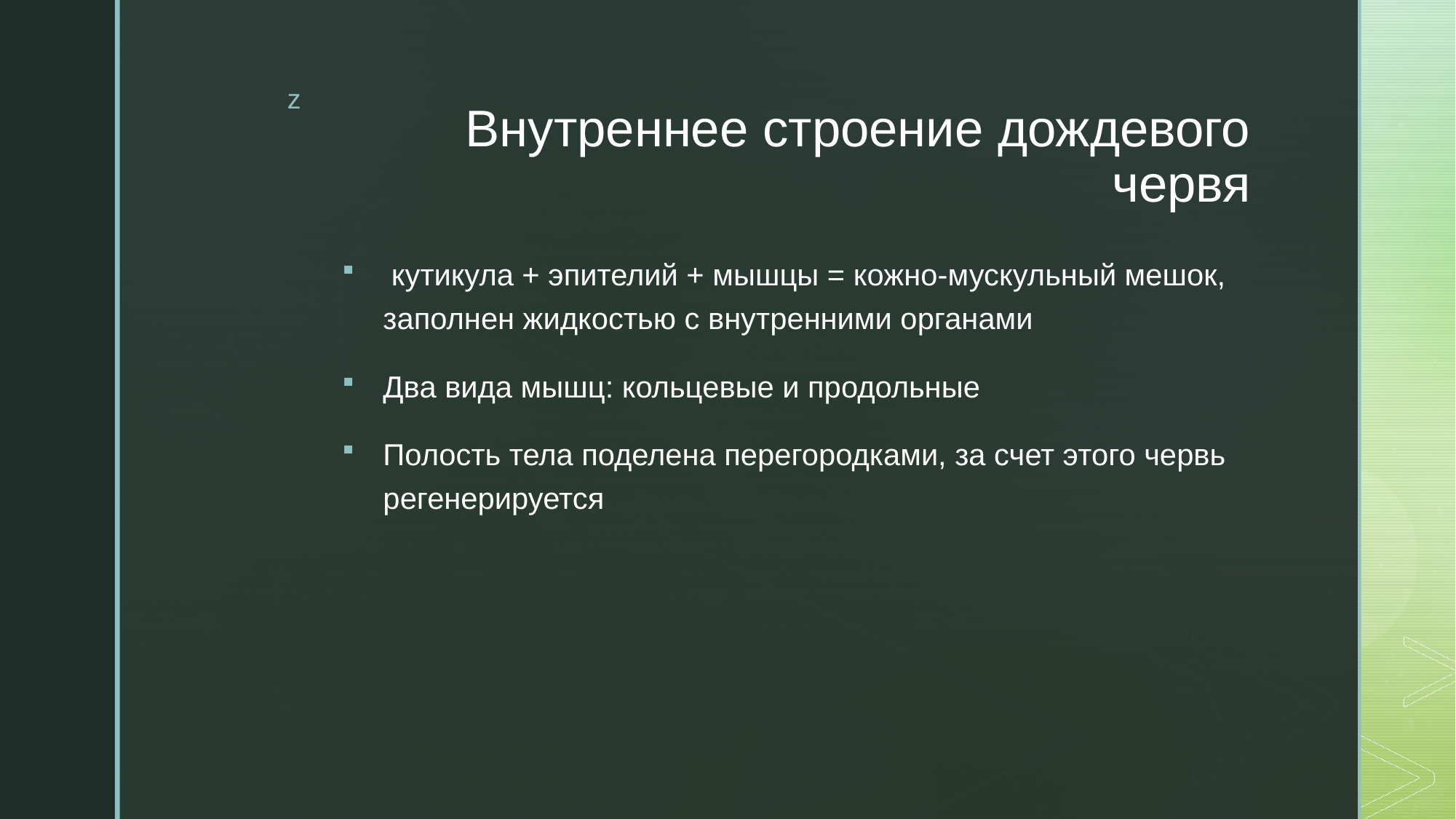

# Внутреннее строение дождевого червя
 кутикула + эпителий + мышцы = кожно-мускульный мешок, заполнен жидкостью с внутренними органами
Два вида мышц: кольцевые и продольные
Полость тела поделена перегородками, за счет этого червь регенерируется